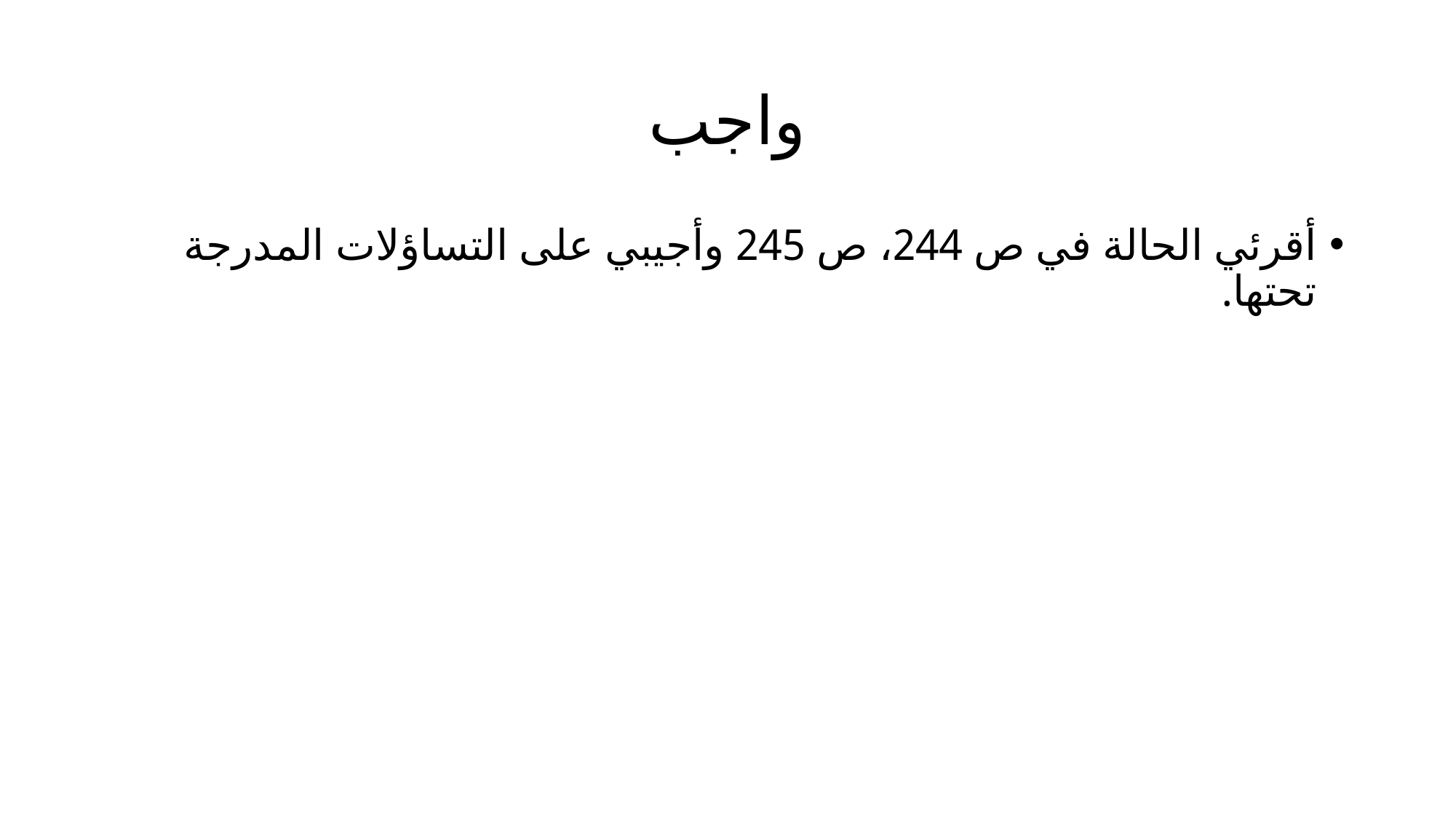

# واجب
أقرئي الحالة في ص 244، ص 245 وأجيبي على التساؤلات المدرجة تحتها.